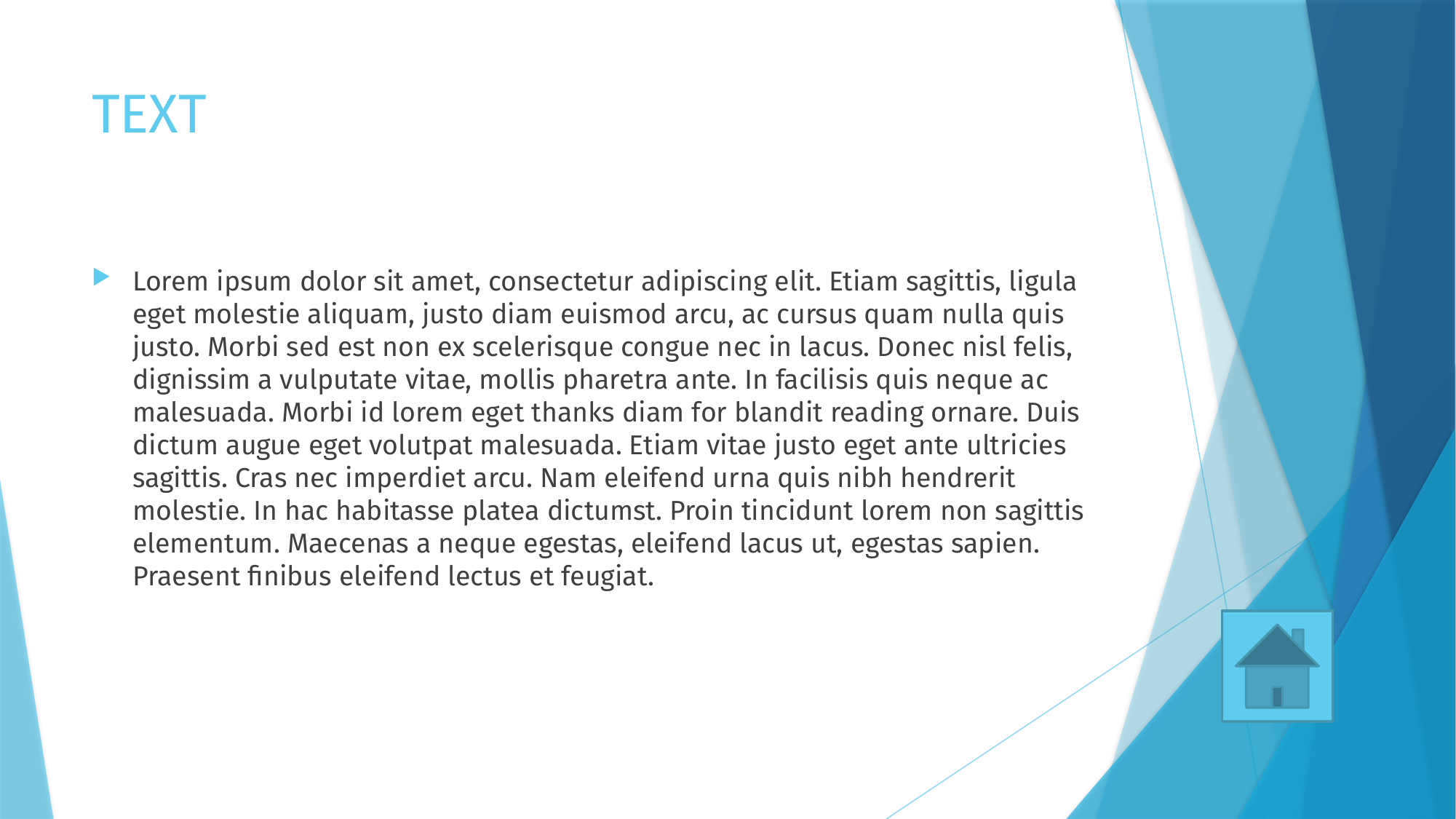

# TEXT
Lorem ipsum dolor sit amet, consectetur adipiscing elit. Etiam sagittis, ligula eget molestie aliquam, justo diam euismod arcu, ac cursus quam nulla quis justo. Morbi sed est non ex scelerisque congue nec in lacus. Donec nisl felis, dignissim a vulputate vitae, mollis pharetra ante. In facilisis quis neque ac malesuada. Morbi id lorem eget thanks diam for blandit reading ornare. Duis dictum augue eget volutpat malesuada. Etiam vitae justo eget ante ultricies sagittis. Cras nec imperdiet arcu. Nam eleifend urna quis nibh hendrerit molestie. In hac habitasse platea dictumst. Proin tincidunt lorem non sagittis elementum. Maecenas a neque egestas, eleifend lacus ut, egestas sapien. Praesent finibus eleifend lectus et feugiat.